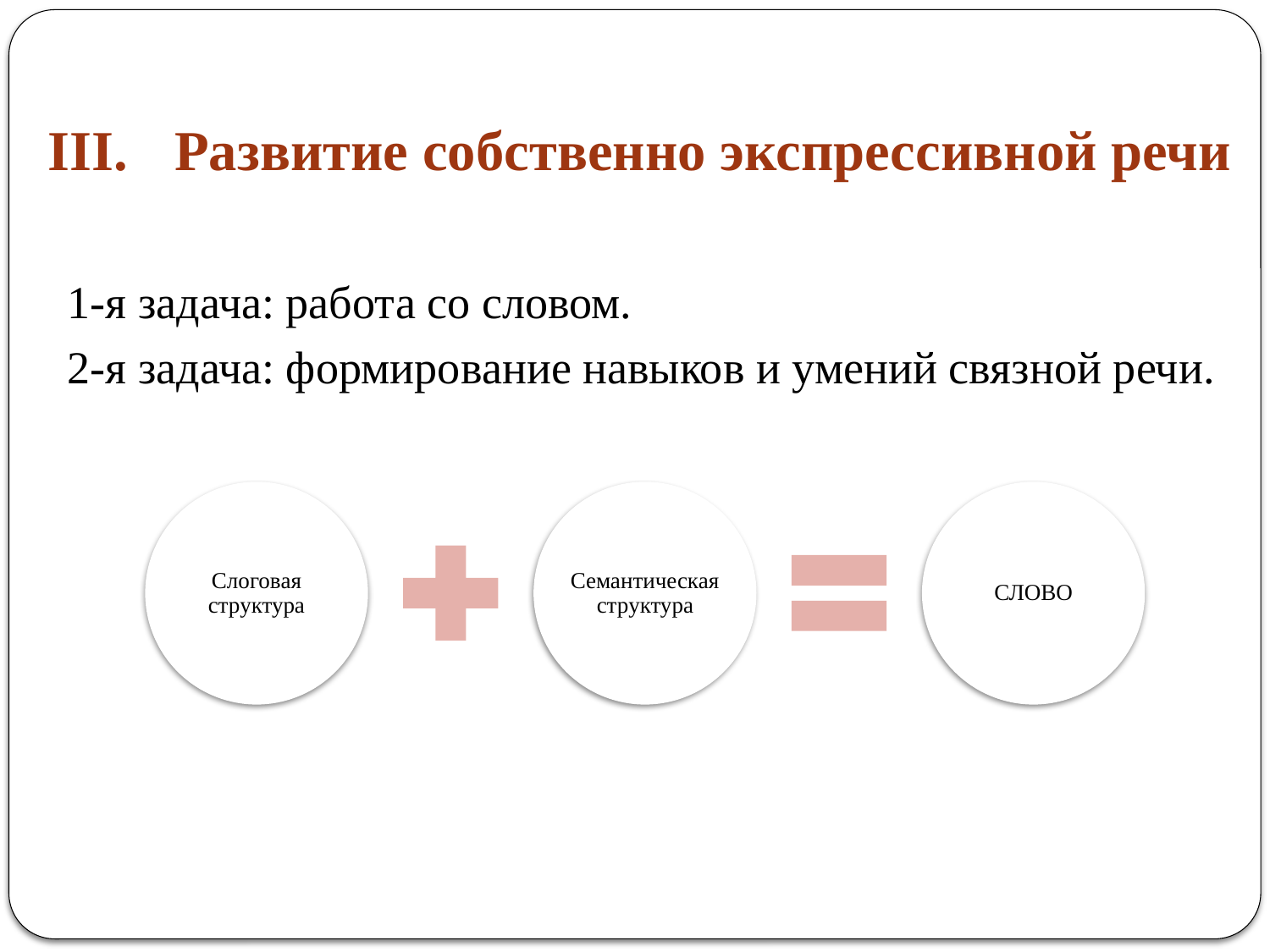

# III.	Развитие собственно экспрессивной речи

1-я задача: работа со словом.
2-я задача: формирование навыков и умений связной речи.

Слоговая структура

Семантическая структура

СЛОВО